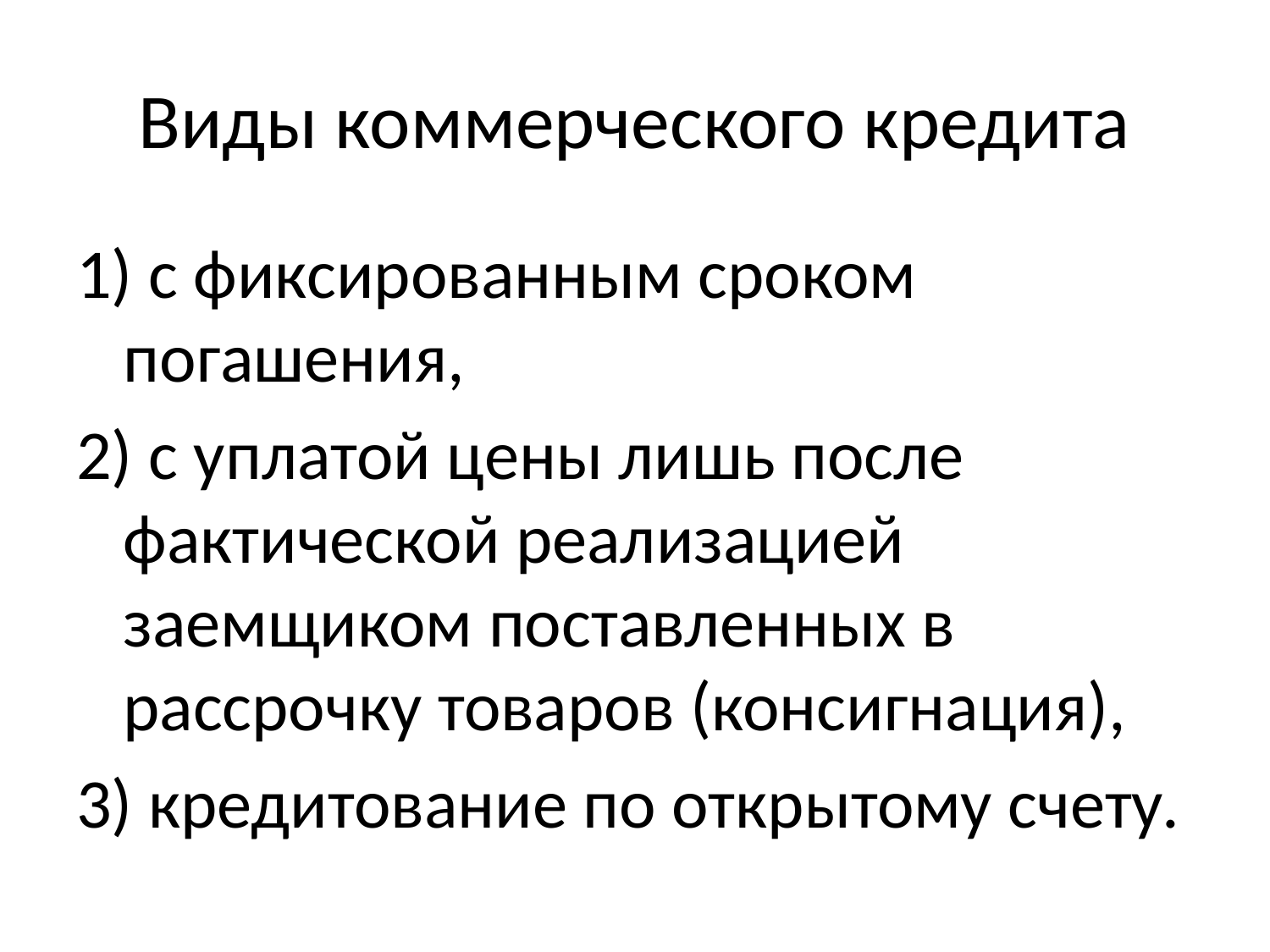

# Виды коммерческого кредита
1) с фиксированным сроком погашения,
2) с уплатой цены лишь после фактической реализацией заемщиком поставленных в рассрочку товаров (консигнация),
3) кредитование по открытому счету.